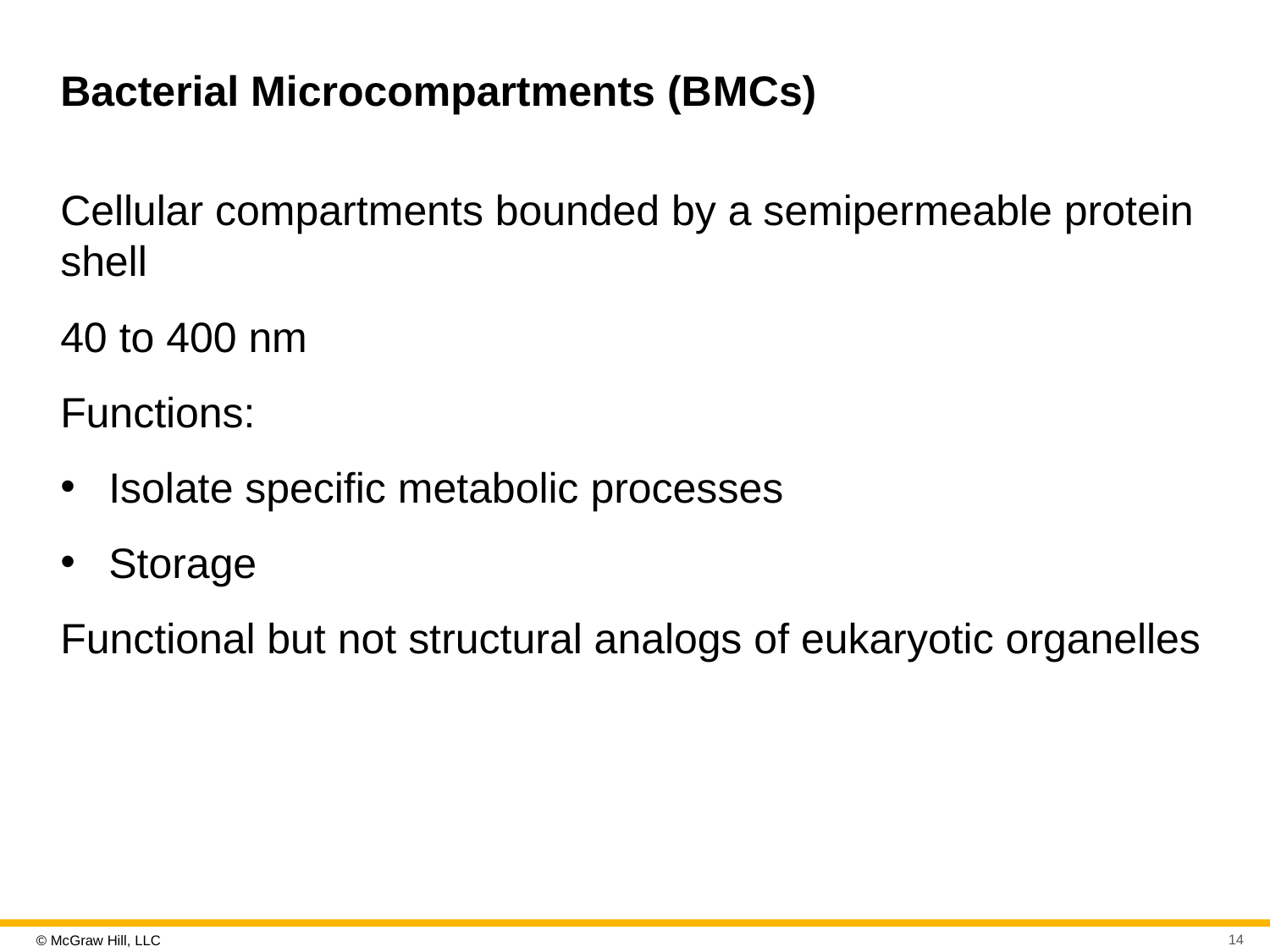

# Bacterial Microcompartments (B M Cs)
Cellular compartments bounded by a semipermeable protein shell
40 to 400 nm
Functions:
Isolate specific metabolic processes
Storage
Functional but not structural analogs of eukaryotic organelles
14